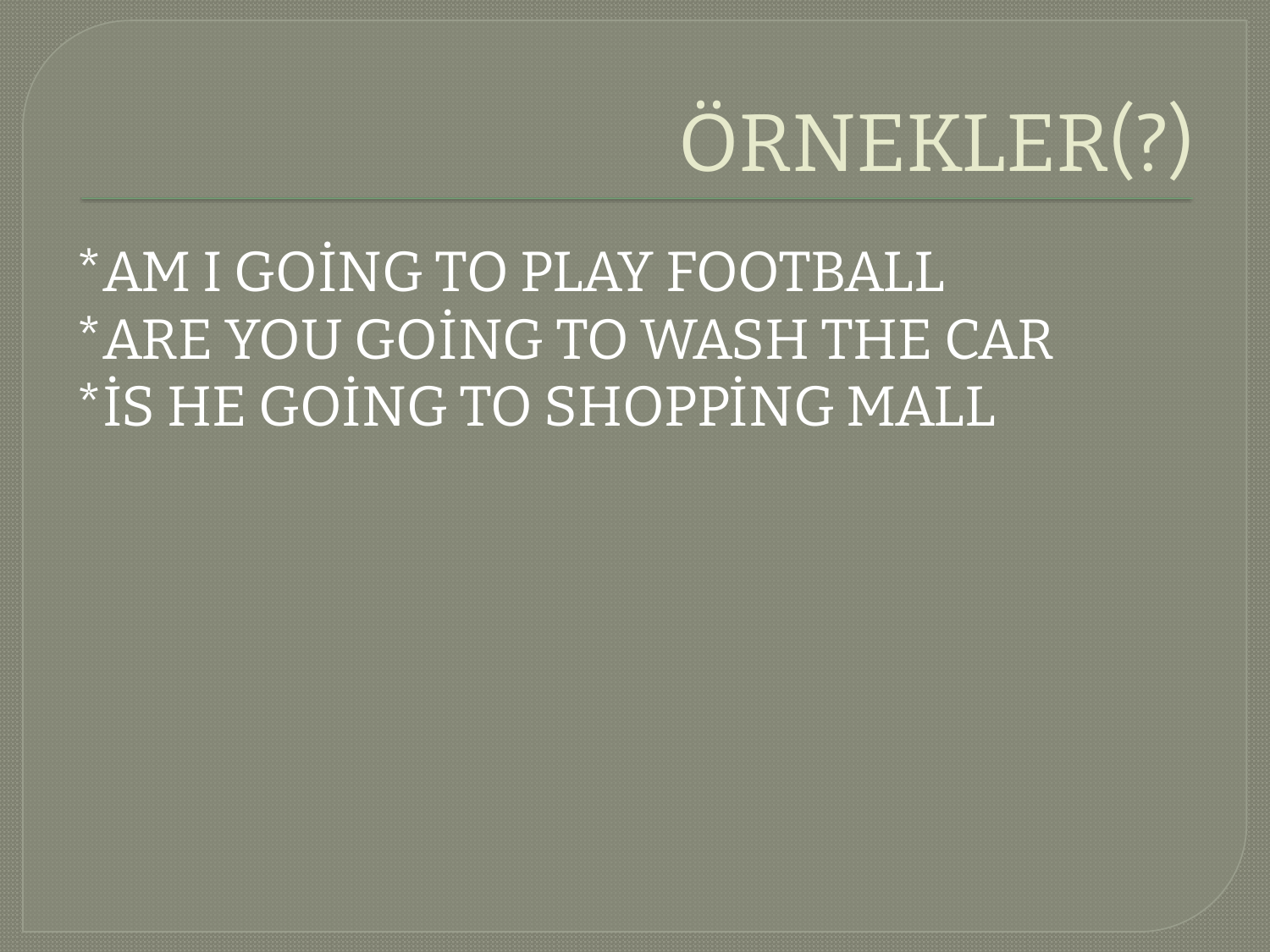

# ÖRNEKLER(?)
*AM I GOİNG TO PLAY FOOTBALL
*ARE YOU GOİNG TO WASH THE CAR
*İS HE GOİNG TO SHOPPİNG MALL